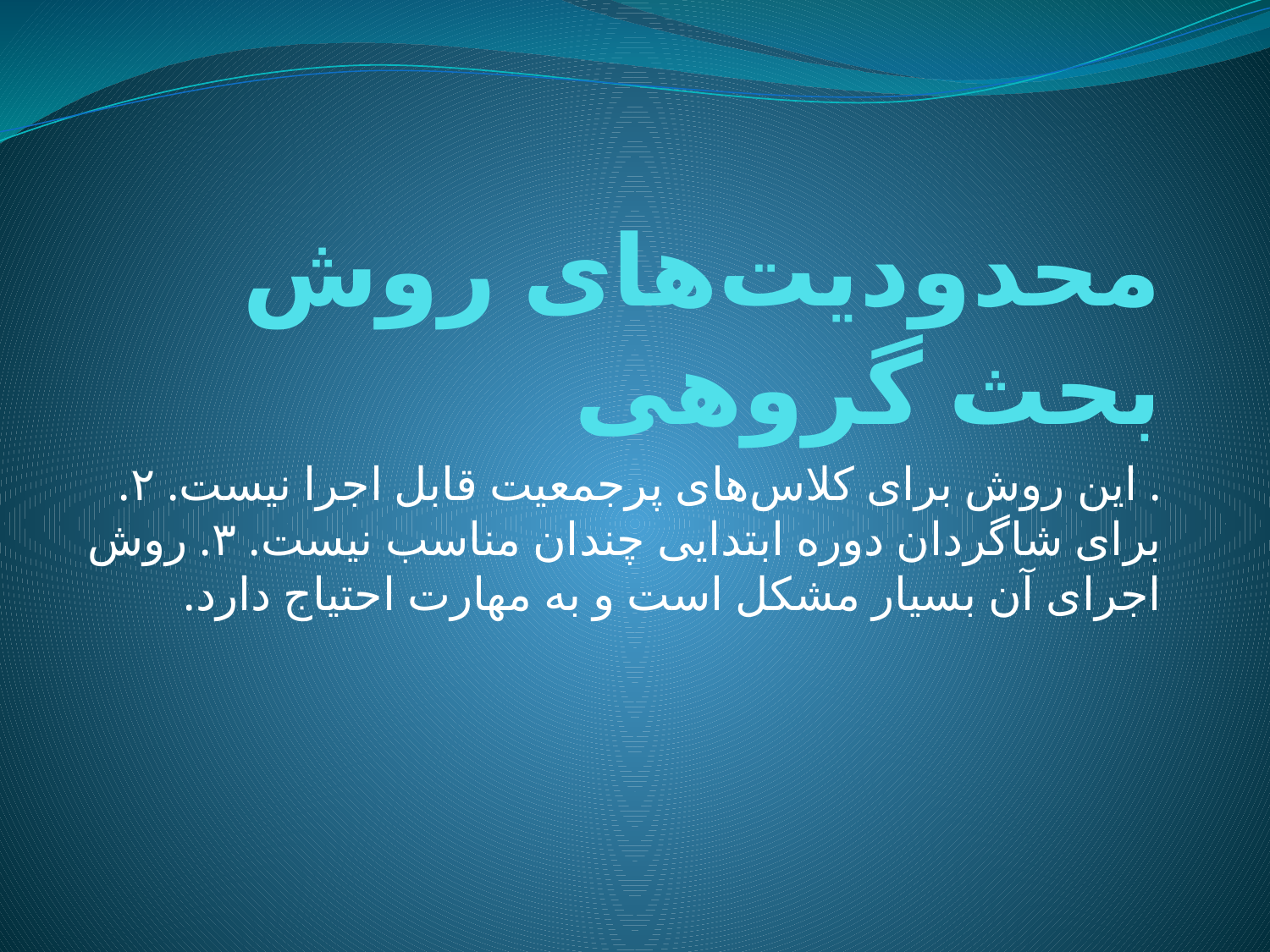

# محدودیت‌های روش بحث گروهی
. اين روش براى کلاس‌هاى پرجمعيت قابل اجرا نيست. ۲. براى شاگردان دوره ابتدايى چندان مناسب نيست. ۳. روش اجراى آن بسيار مشکل است و به مهارت احتياج دارد.